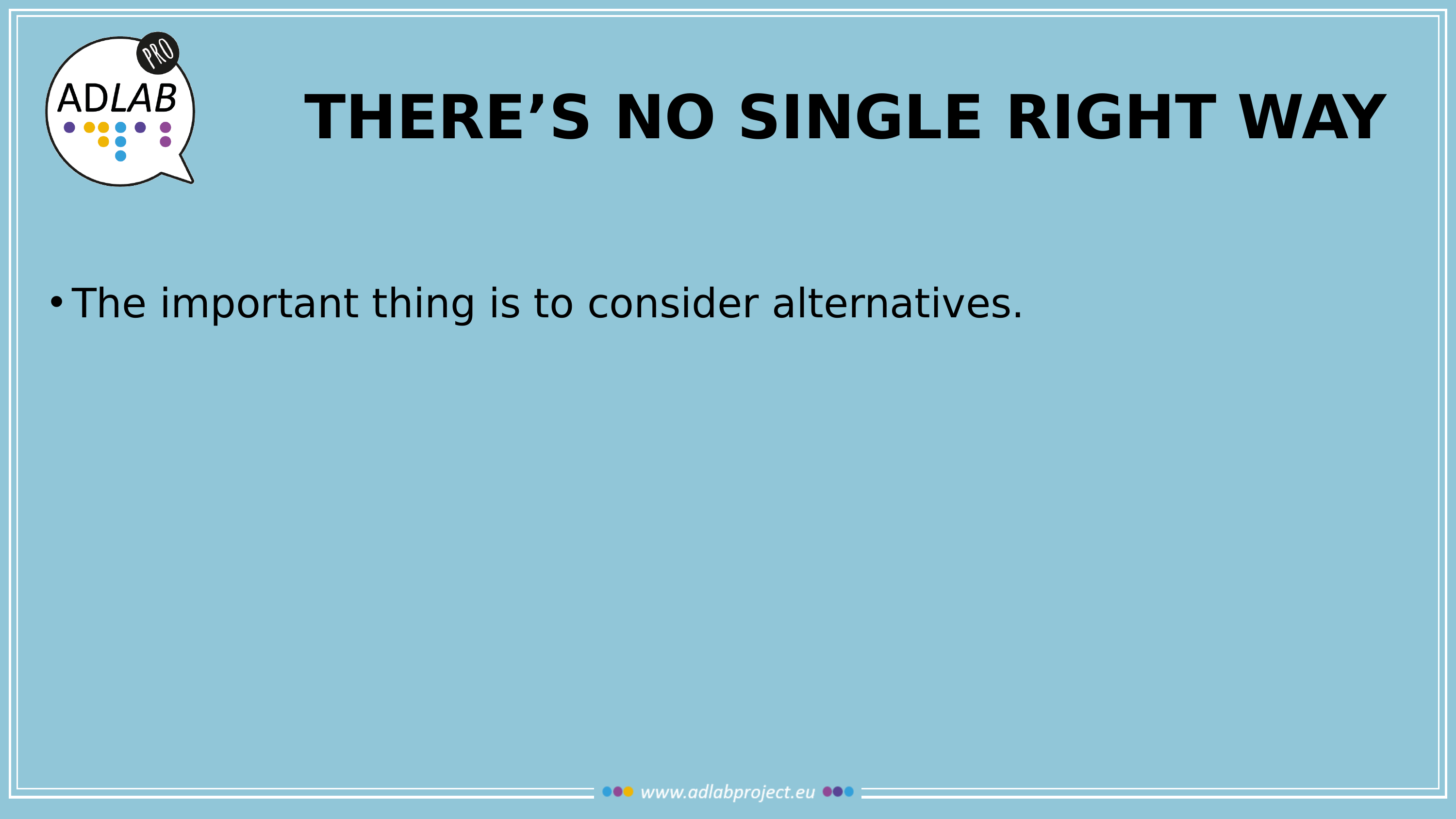

# There’s no single right way
The important thing is to consider alternatives.